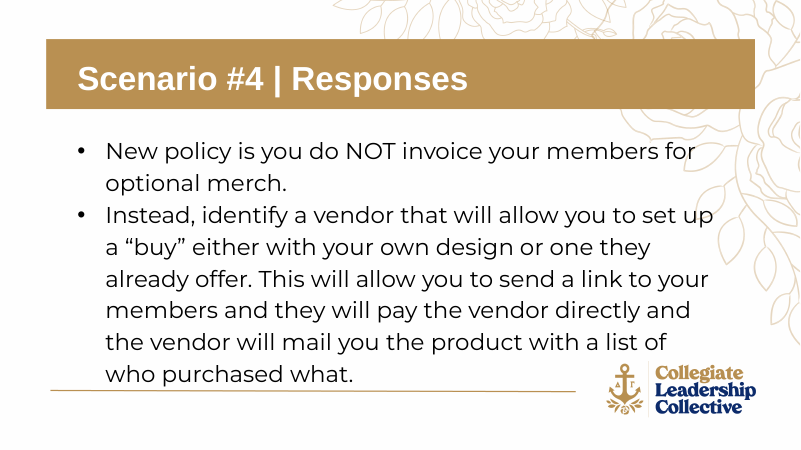

Scenario #4 | Responses
New policy is you do NOT invoice your members for optional merch.
Instead, identify a vendor that will allow you to set up a “buy” either with your own design or one they already offer. This will allow you to send a link to your members and they will pay the vendor directly and the vendor will mail you the product with a list of who purchased what.